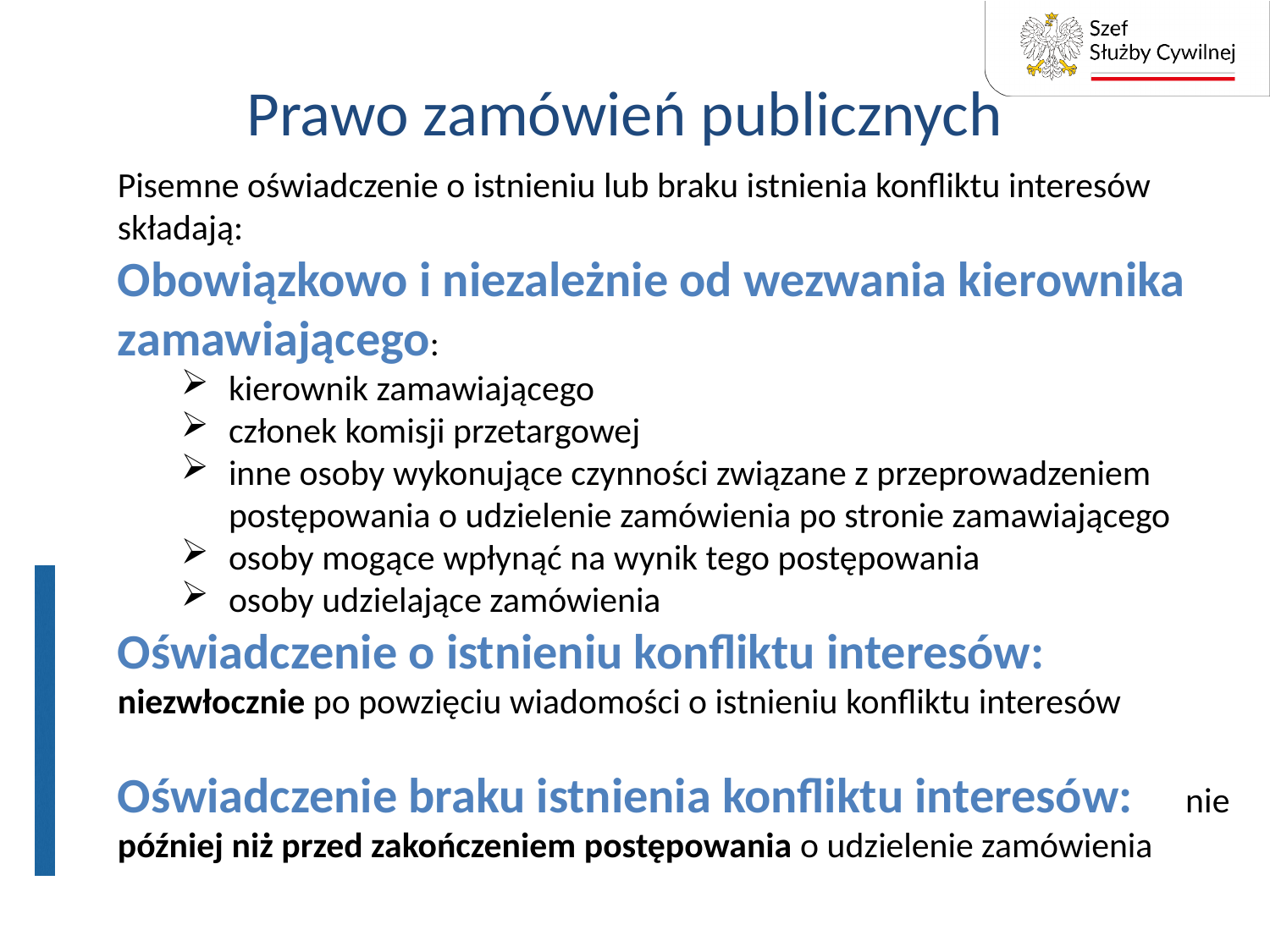

# Prawo zamówień publicznych
Pisemne oświadczenie o istnieniu lub braku istnienia konfliktu interesów składają:
Obowiązkowo i niezależnie od wezwania kierownika zamawiającego:
kierownik zamawiającego
członek komisji przetargowej
inne osoby wykonujące czynności związane z przeprowadzeniem postępowania o udzielenie zamówienia po stronie zamawiającego
osoby mogące wpłynąć na wynik tego postępowania
osoby udzielające zamówienia
Oświadczenie o istnieniu konfliktu interesów: niezwłocznie po powzięciu wiadomości o istnieniu konfliktu interesów

Oświadczenie braku istnienia konfliktu interesów:     nie później niż przed zakończeniem postępowania o udzielenie zamówienia